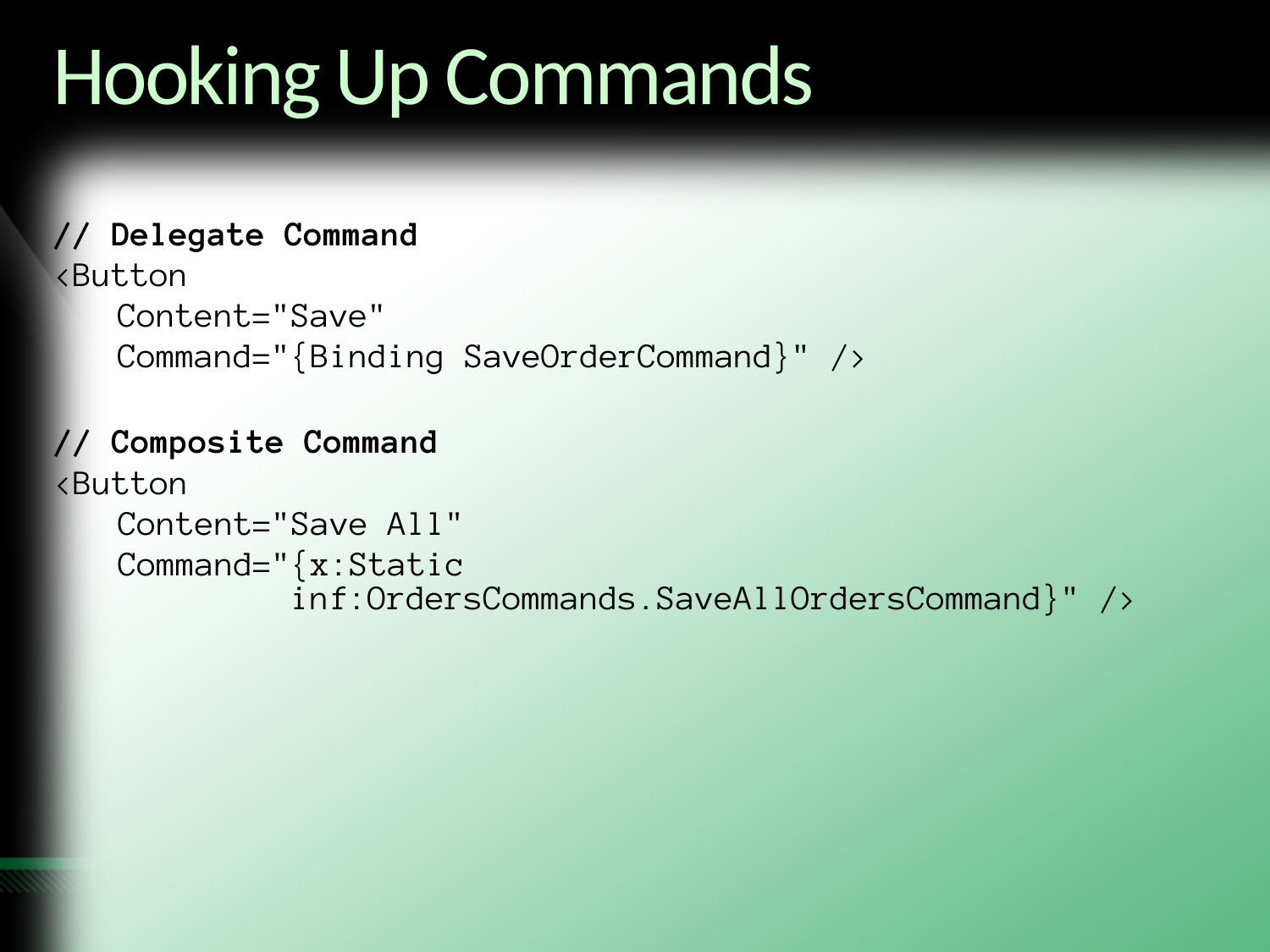

# Hooking Up Commands
// Delegate Command
<Button
Content="Save"
Command="{Binding SaveOrderCommand}" />
// Composite Command
<Button
Content="Save All"
Command="{x:Static
         inf:OrdersCommands.SaveAllOrdersCommand}" />